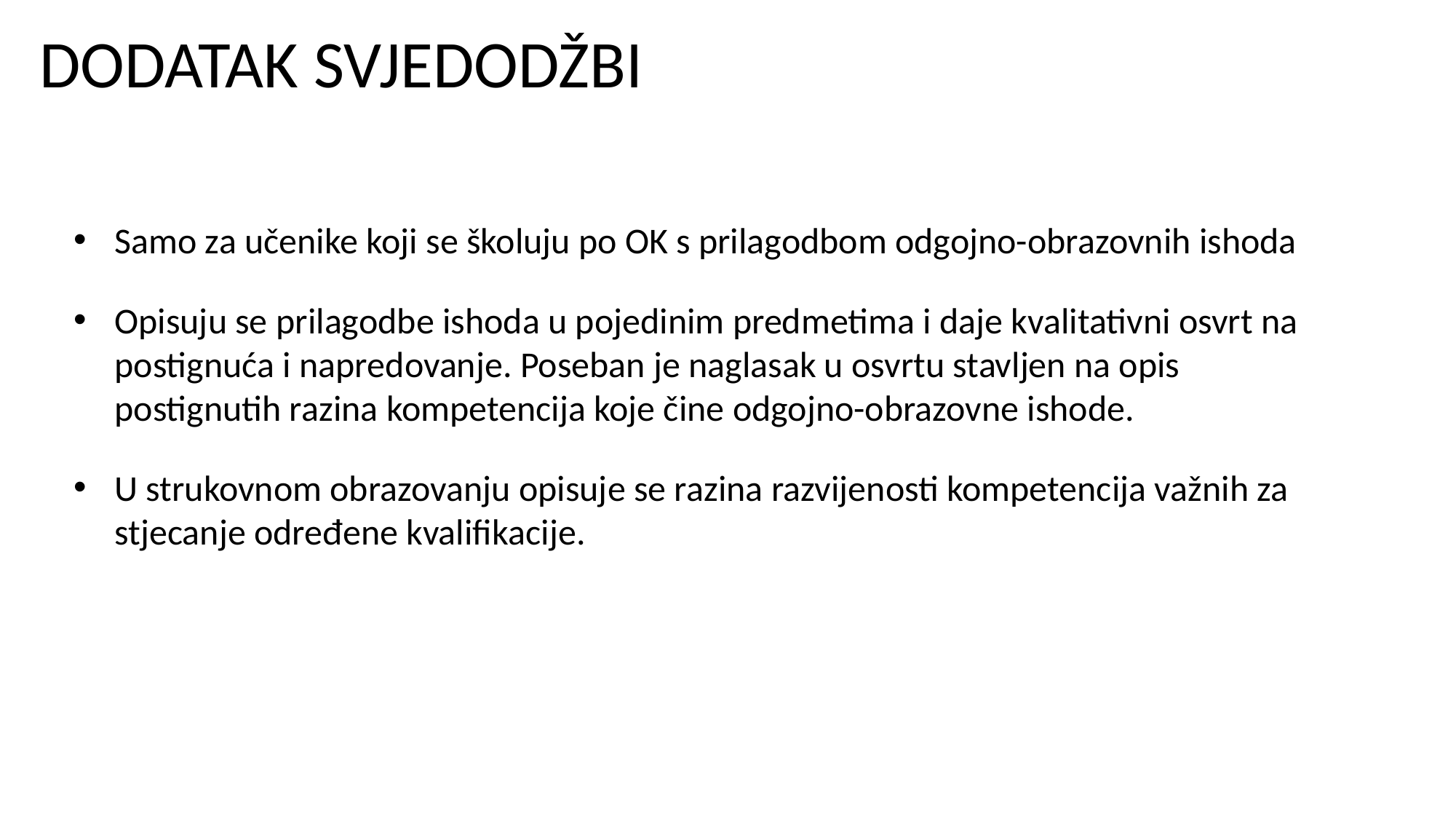

# DODATAK SVJEDODŽBI
Samo za učenike koji se školuju po OK s prilagodbom odgojno-obrazovnih ishoda
Opisuju se prilagodbe ishoda u pojedinim predmetima i daje kvalitativni osvrt na postignuća i napredovanje. Poseban je naglasak u osvrtu stavljen na opis postignutih razina kompetencija koje čine odgojno-obrazovne ishode.
U strukovnom obrazovanju opisuje se razina razvijenosti kompetencija važnih za stjecanje određene kvalifikacije.